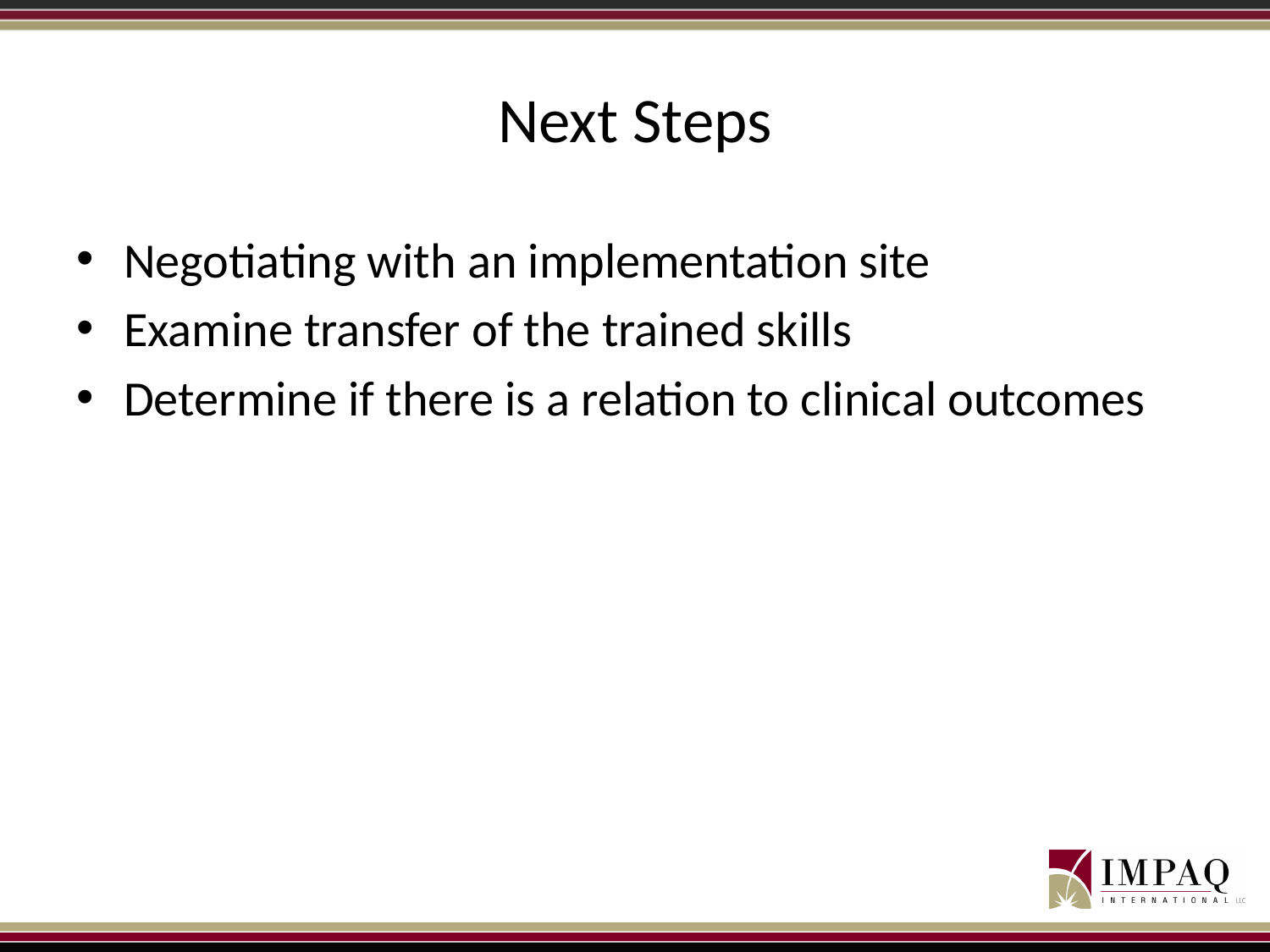

# Next Steps
Negotiating with an implementation site
Examine transfer of the trained skills
Determine if there is a relation to clinical outcomes